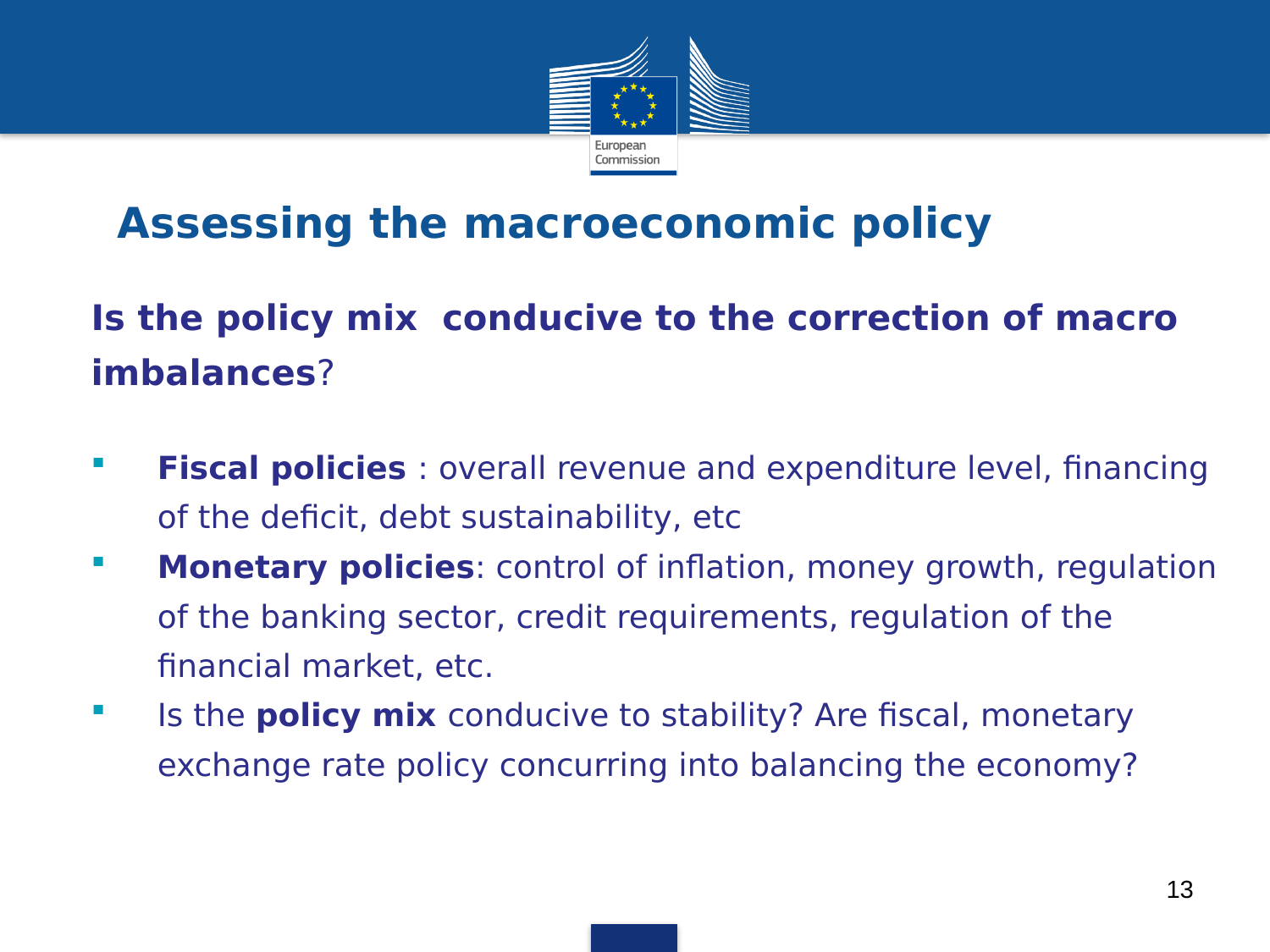

# Assessing the macroeconomic policy
Is the policy mix  conducive to the correction of macro imbalances?

Fiscal policies : overall revenue and expenditure level, financing of the deficit, debt sustainability, etc
Monetary policies: control of inflation, money growth, regulation of the banking sector, credit requirements, regulation of the financial market, etc.
Is the policy mix conducive to stability? Are fiscal, monetary exchange rate policy concurring into balancing the economy?

13